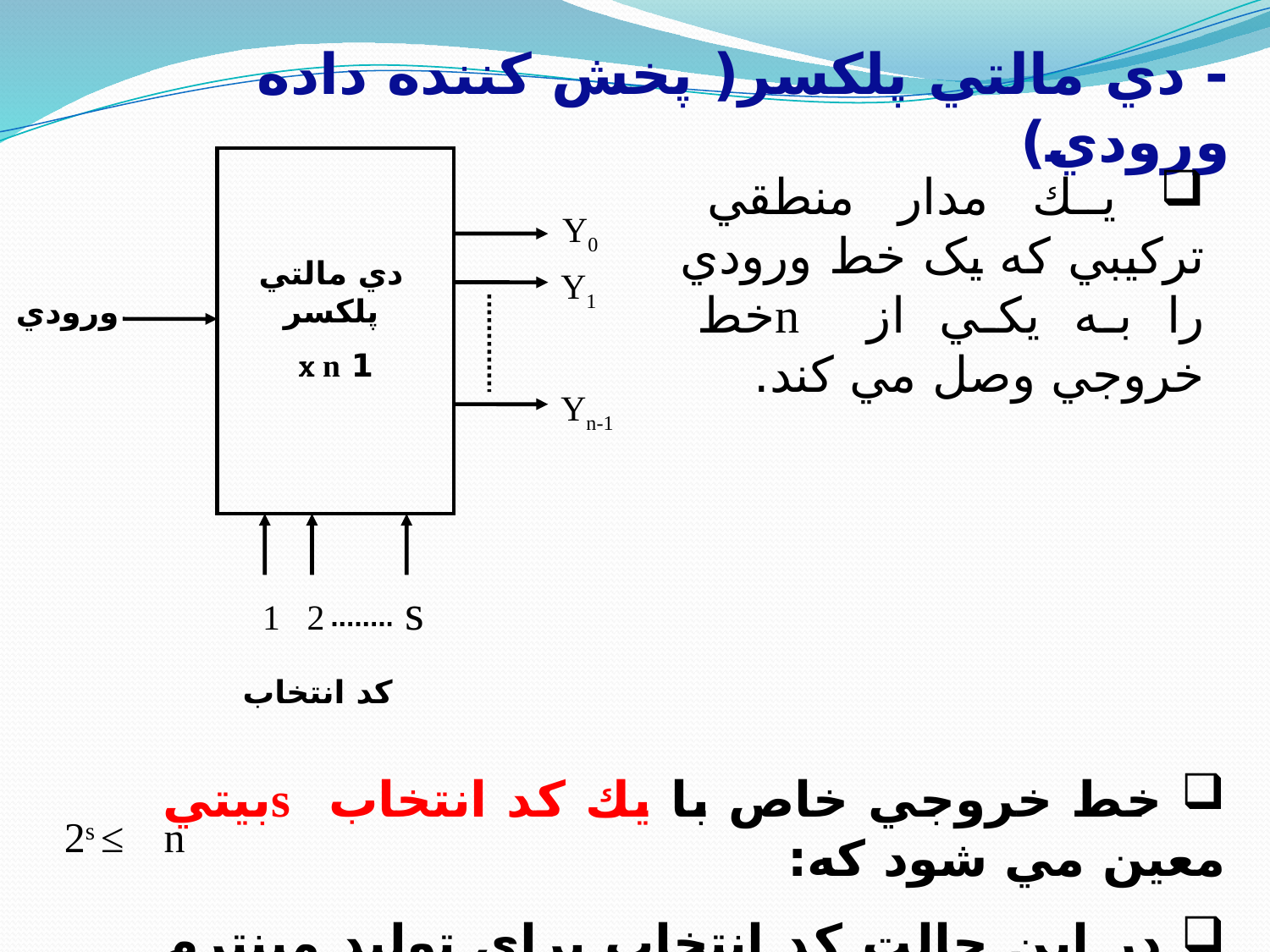

- دي مالتي پلكسر( پخش كننده داده ورودي)

 يك مدار منطقي تركيبي كه یک خط ورودي را به يكي از  nخط خروجي وصل مي كند.
Y0

دي مالتي پلكسر
1 x n

Y1

ورودي

Yn-1

     1   2         s
             كد انتخاب

 خط خروجي خاص با يك كد انتخاب  sبيتي معين مي شود كه:
 در اين حالت كد انتخاب براي توليد مينترم بكار مي رود.
2s ≤     n